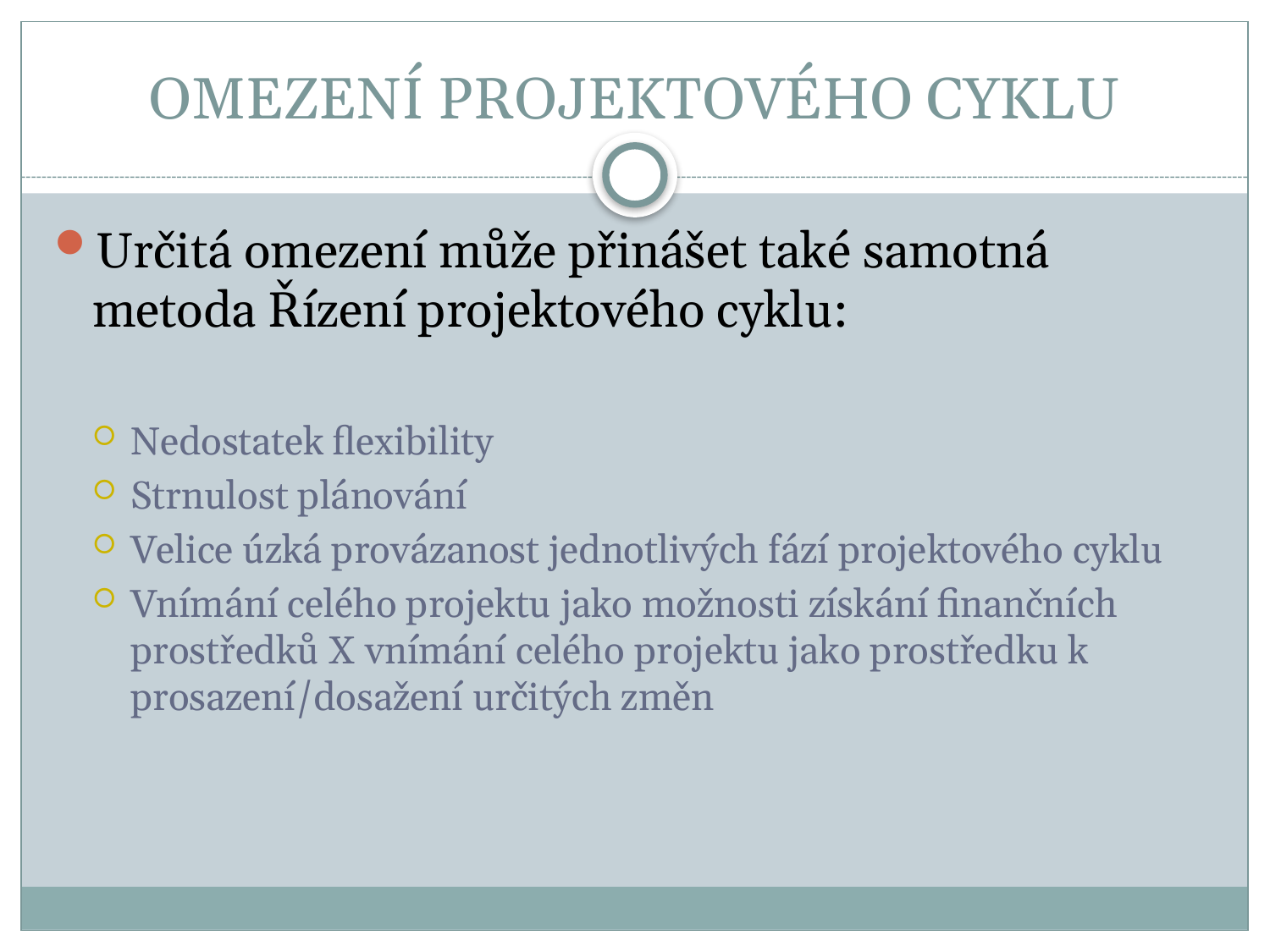

# OMEZENÍ PROJEKTOVÉHO CYKLU
Určitá omezení může přinášet také samotná metoda Řízení projektového cyklu:

Nedostatek flexibility
Strnulost plánování
Velice úzká provázanost jednotlivých fází projektového cyklu
Vnímání celého projektu jako možnosti získání finančních prostředků X vnímání celého projektu jako prostředku k prosazení/dosažení určitých změn